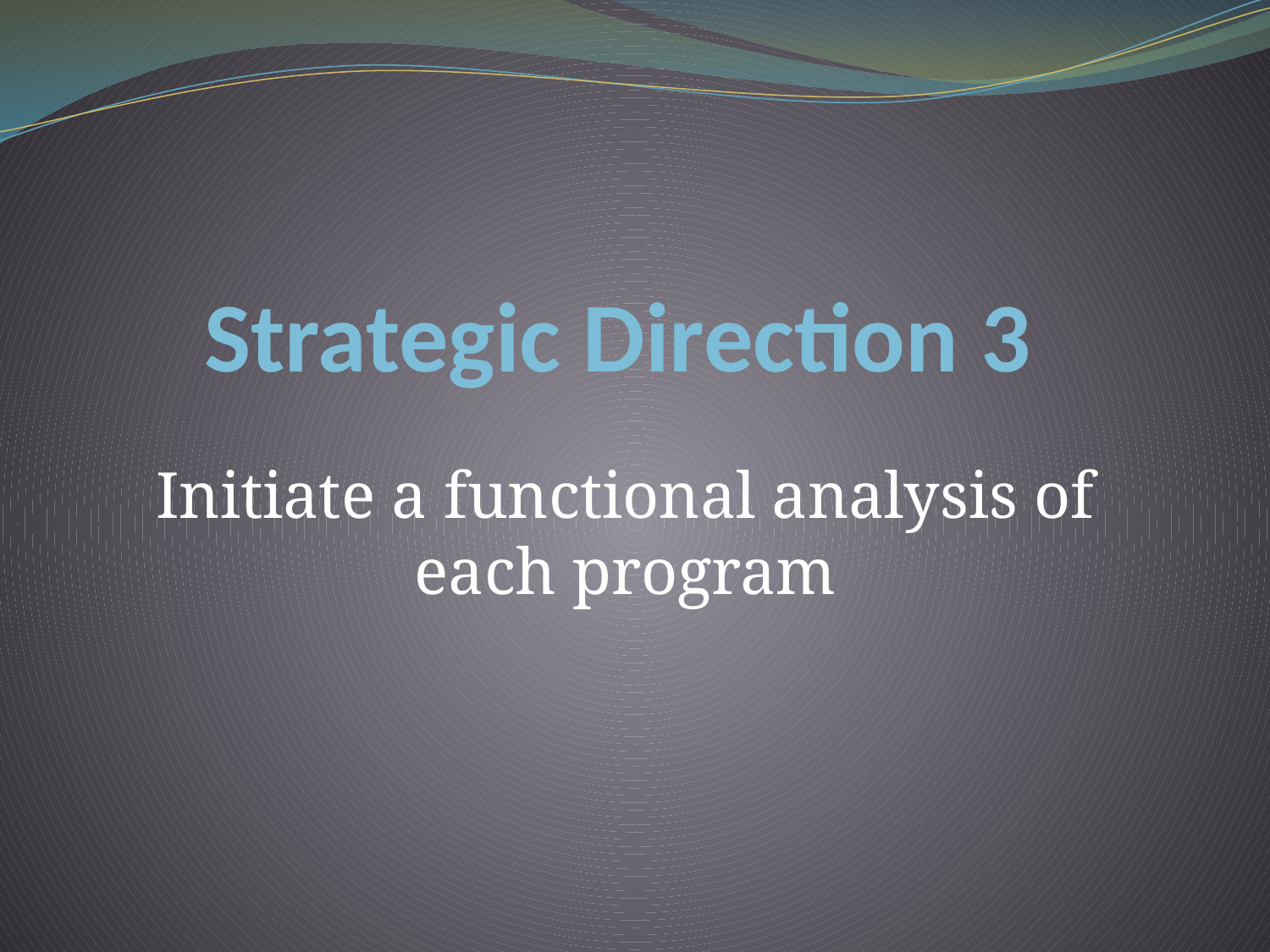

# Strategic Direction 3
Initiate a functional analysis of each program